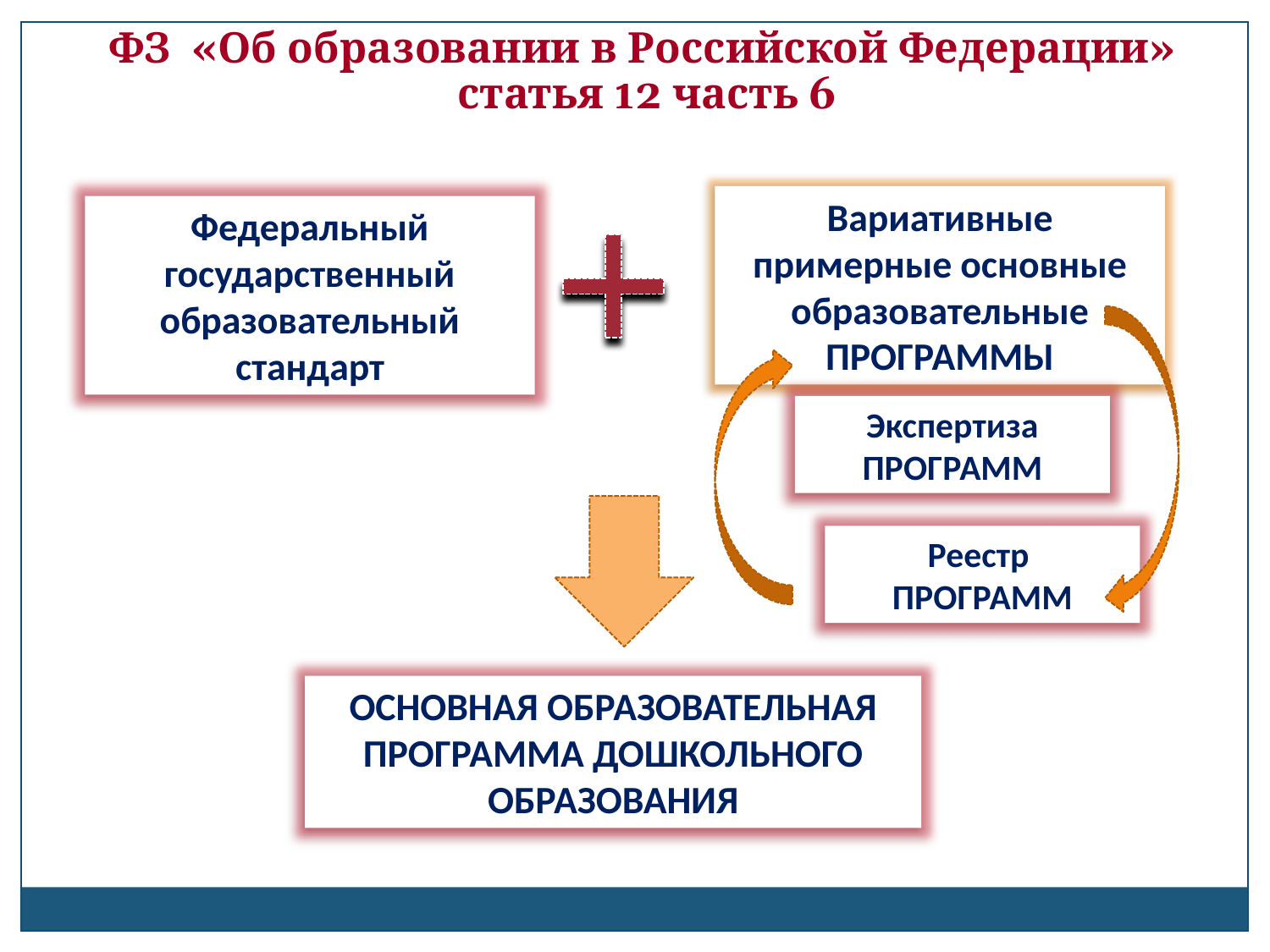

ФЗ  «Об образовании в Российской Федерации»
статья 12 часть 6
Вариативные примерные основные образовательные ПРОГРАММЫ
Федеральный государственный образовательный стандарт

Экспертиза ПРОГРАММ

Реестр
ПРОГРАММ
ОСНОВНАЯ ОБРАЗОВАТЕЛЬНАЯ ПРОГРАММА ДОШКОЛЬНОГО ОБРАЗОВАНИЯ